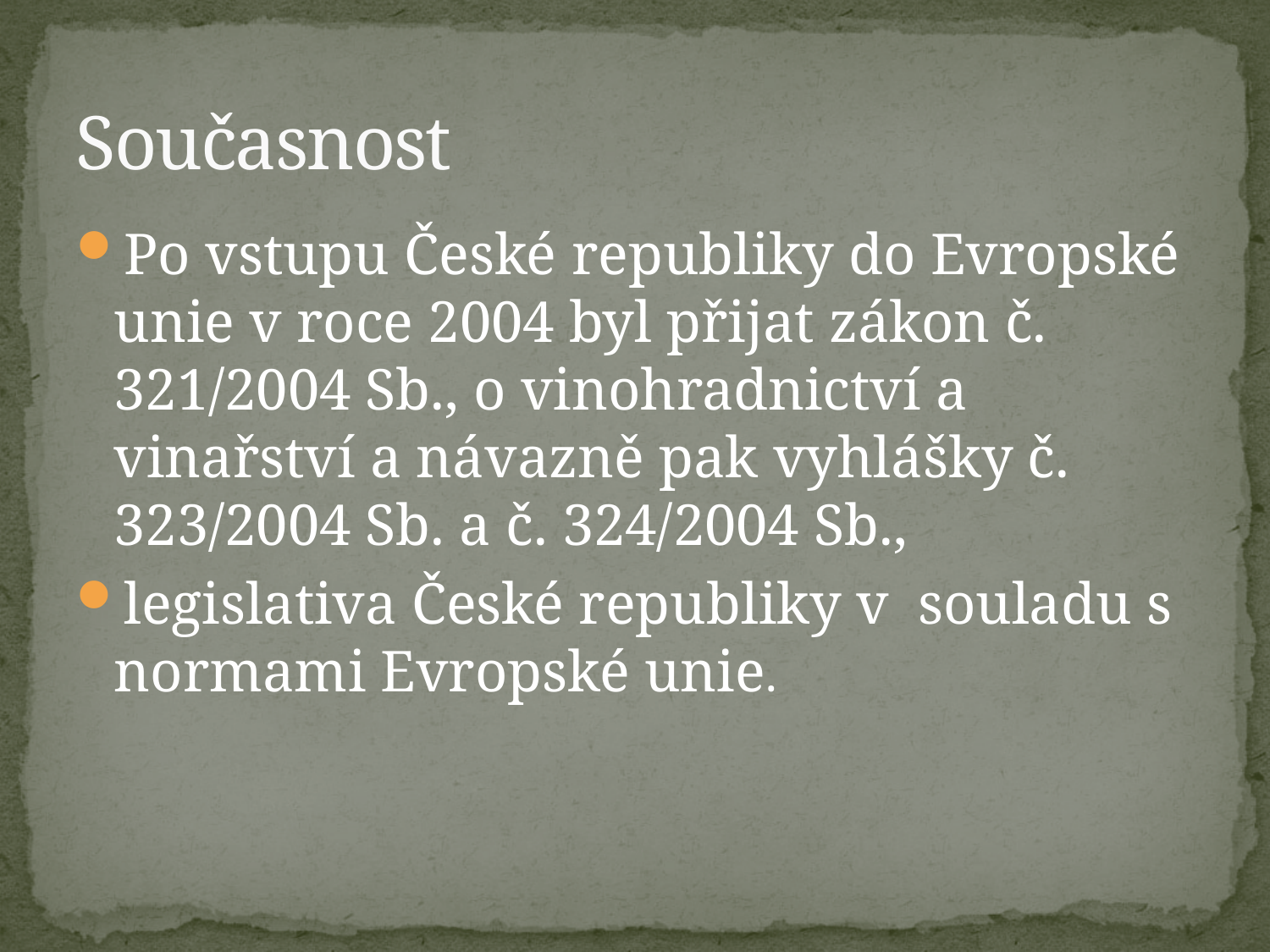

# Současnost
Po vstupu České republiky do Evropské unie v roce 2004 byl přijat zákon č. 321/2004 Sb., o vinohradnictví a vinařství a návazně pak vyhlášky č. 323/2004 Sb. a č. 324/2004 Sb.,
legislativa České republiky v  souladu s normami Evropské unie.